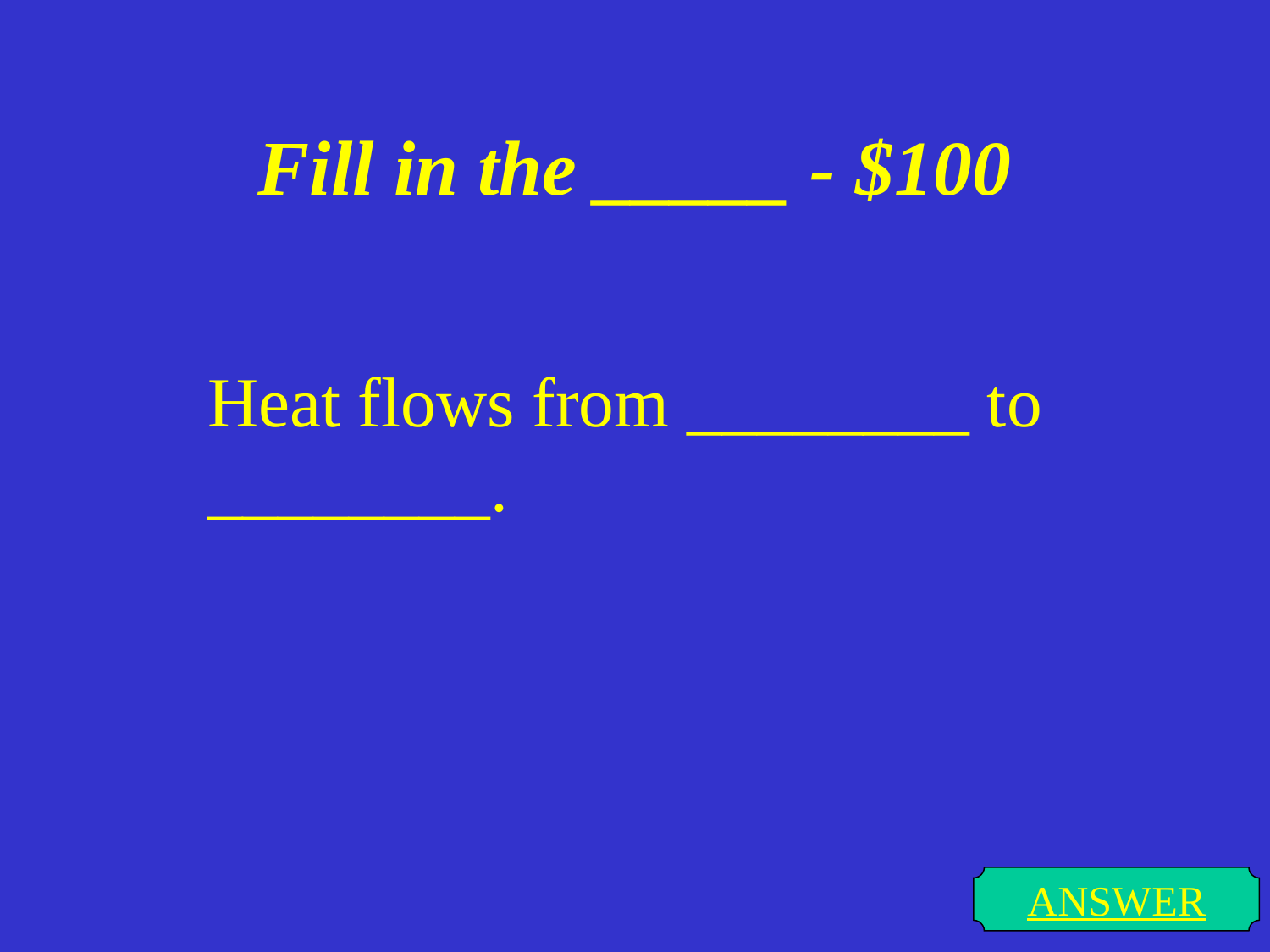

# Fill in the _____ - $100
Heat flows from ________ to ________.

ANSWER